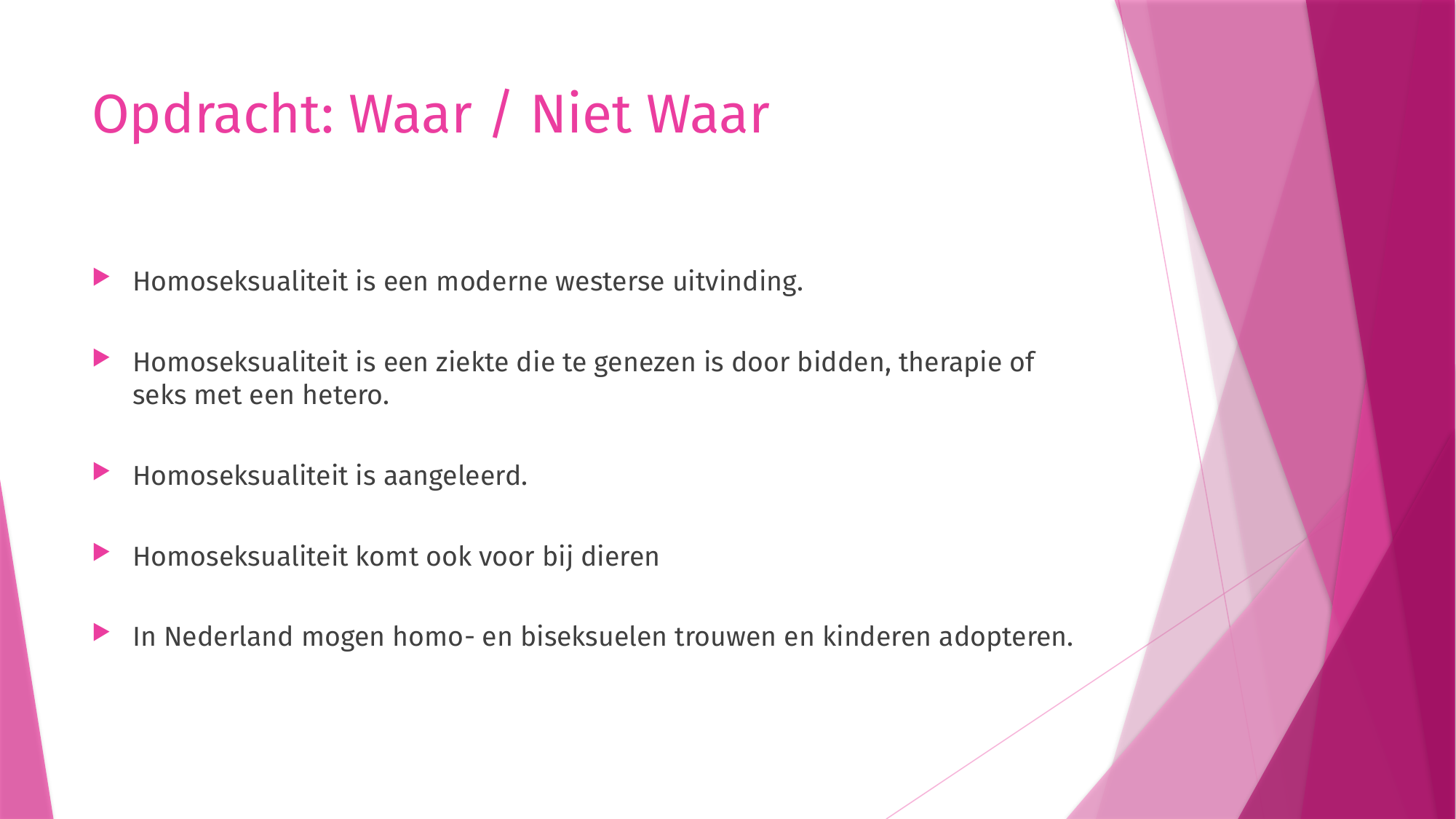

# Opdracht: Waar / Niet Waar
Homoseksualiteit is een moderne westerse uitvinding.
Homoseksualiteit is een ziekte die te genezen is door bidden, therapie of seks met een hetero.
Homoseksualiteit is aangeleerd.
Homoseksualiteit komt ook voor bij dieren
In Nederland mogen homo- en biseksuelen trouwen en kinderen adopteren.